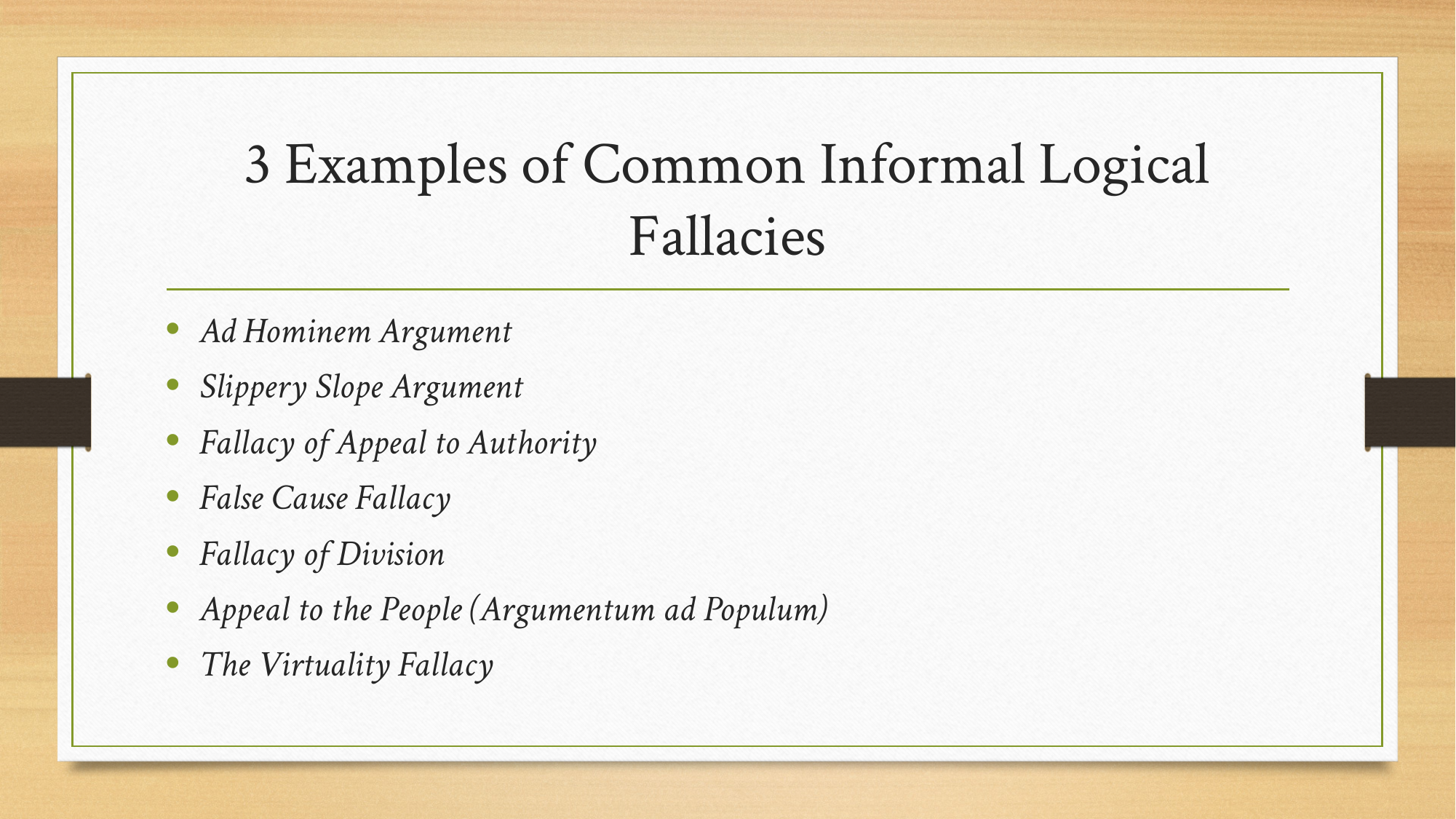

# 3 Examples of Common Informal Logical Fallacies
Ad Hominem Argument
Slippery Slope Argument
Fallacy of Appeal to Authority
False Cause Fallacy
Fallacy of Division
Appeal to the People (Argumentum ad Populum)
The Virtuality Fallacy